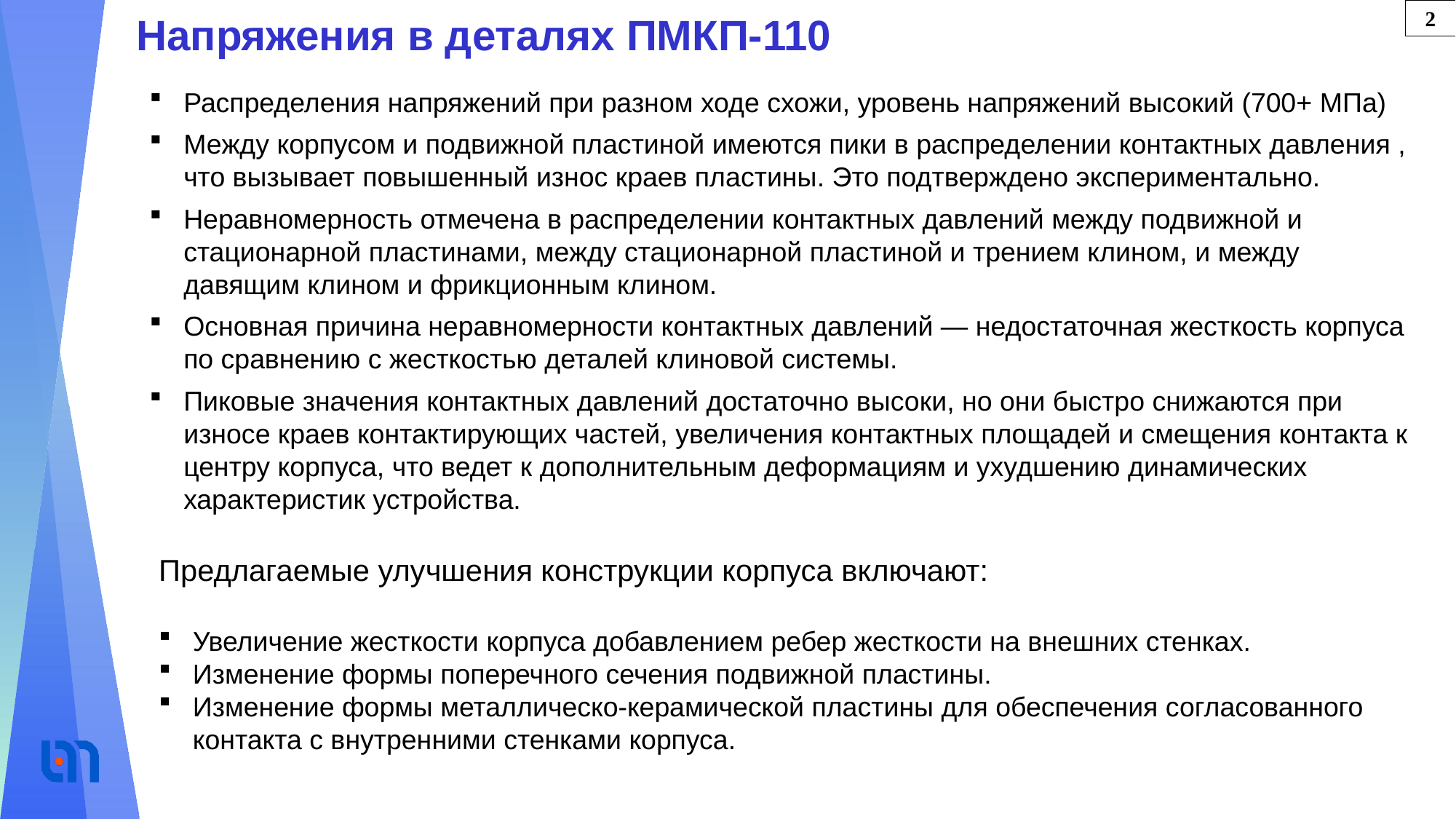

2
Напряжения в деталях ПМКП-110
Распределения напряжений при разном ходе схожи, уровень напряжений высокий (700+ МПа)
Между корпусом и подвижной пластиной имеются пики в распределении контактных давления , что вызывает повышенный износ краев пластины. Это подтверждено экспериментально.
Неравномерность отмечена в распределении контактных давлений между подвижной и стационарной пластинами, между стационарной пластиной и трением клином, и между давящим клином и фрикционным клином.
Основная причина неравномерности контактных давлений — недостаточная жесткость корпуса по сравнению с жесткостью деталей клиновой системы.
Пиковые значения контактных давлений достаточно высоки, но они быстро снижаются при износе краев контактирующих частей, увеличения контактных площадей и смещения контакта к центру корпуса, что ведет к дополнительным деформациям и ухудшению динамических характеристик устройства.
Предлагаемые улучшения конструкции корпуса включают:

Увеличение жесткости корпуса добавлением ребер жесткости на внешних стенках.
Изменение формы поперечного сечения подвижной пластины.
Изменение формы металлическо-керамической пластины для обеспечения согласованного контакта с внутренними стенками корпуса.